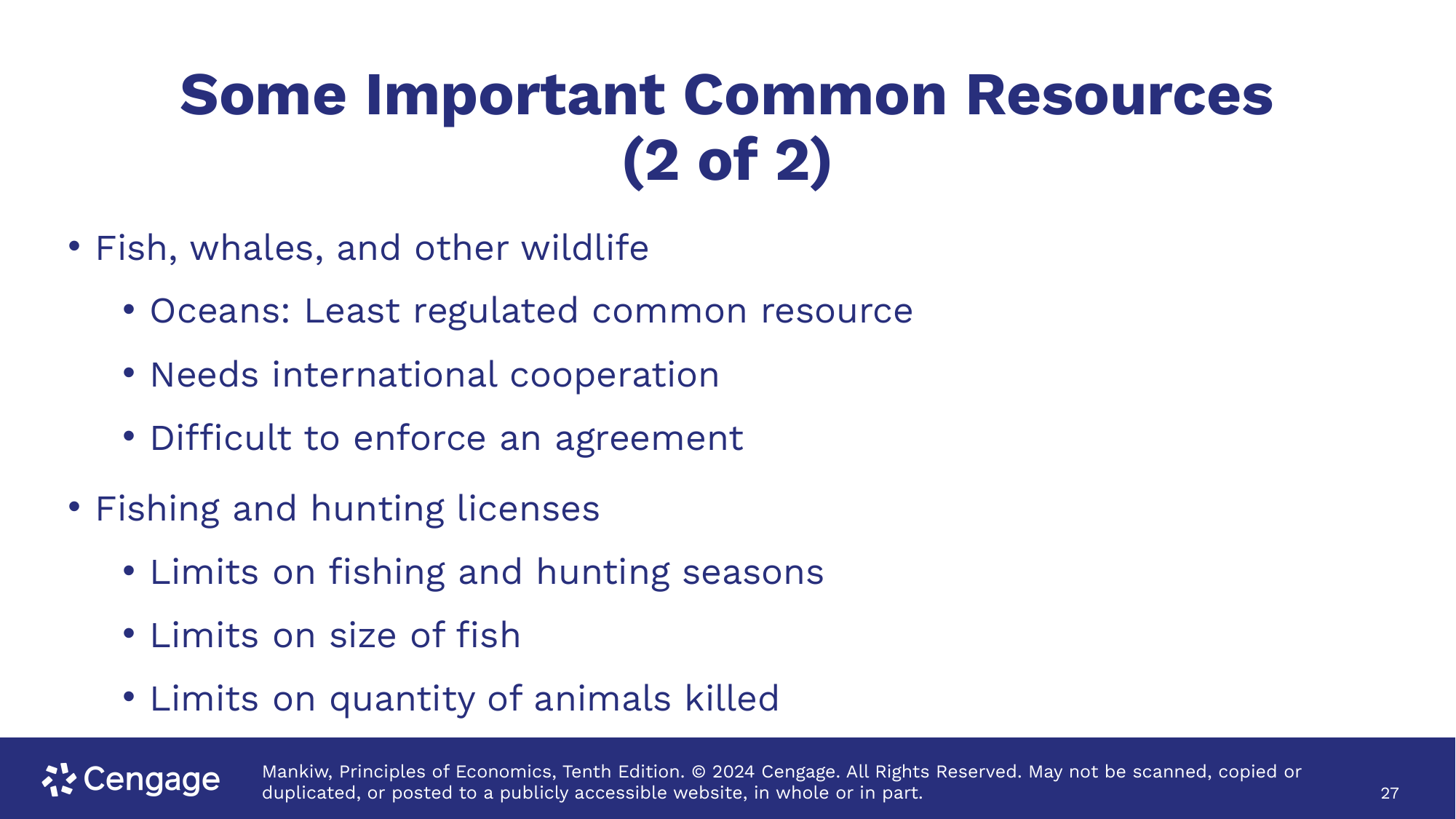

# Some Important Common Resources (2 of 2)
Fish, whales, and other wildlife
Oceans: Least regulated common resource
Needs international cooperation
Difficult to enforce an agreement
Fishing and hunting licenses
Limits on fishing and hunting seasons
Limits on size of fish
Limits on quantity of animals killed